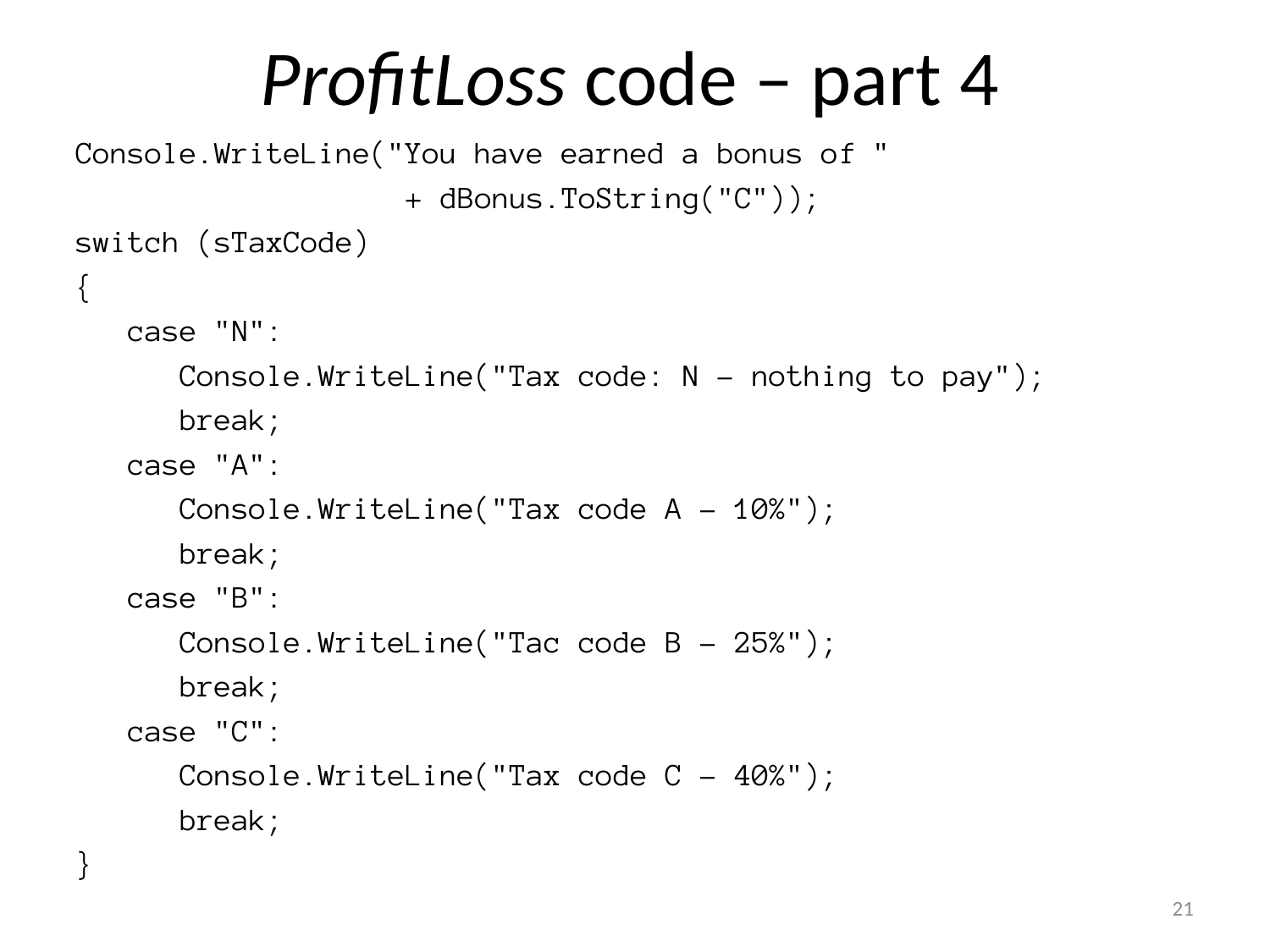

# ProfitLoss code – part 4
Console.WriteLine("You have earned a bonus of "
                   + dBonus.ToString("C"));
switch (sTaxCode)
{
   case "N":
      Console.WriteLine("Tax code: N - nothing to pay");
      break;
   case "A":
      Console.WriteLine("Tax code A - 10%");
      break;
   case "B":
      Console.WriteLine("Tac code B - 25%");
      break;
   case "C":
      Console.WriteLine("Tax code C - 40%");
      break;
}

21